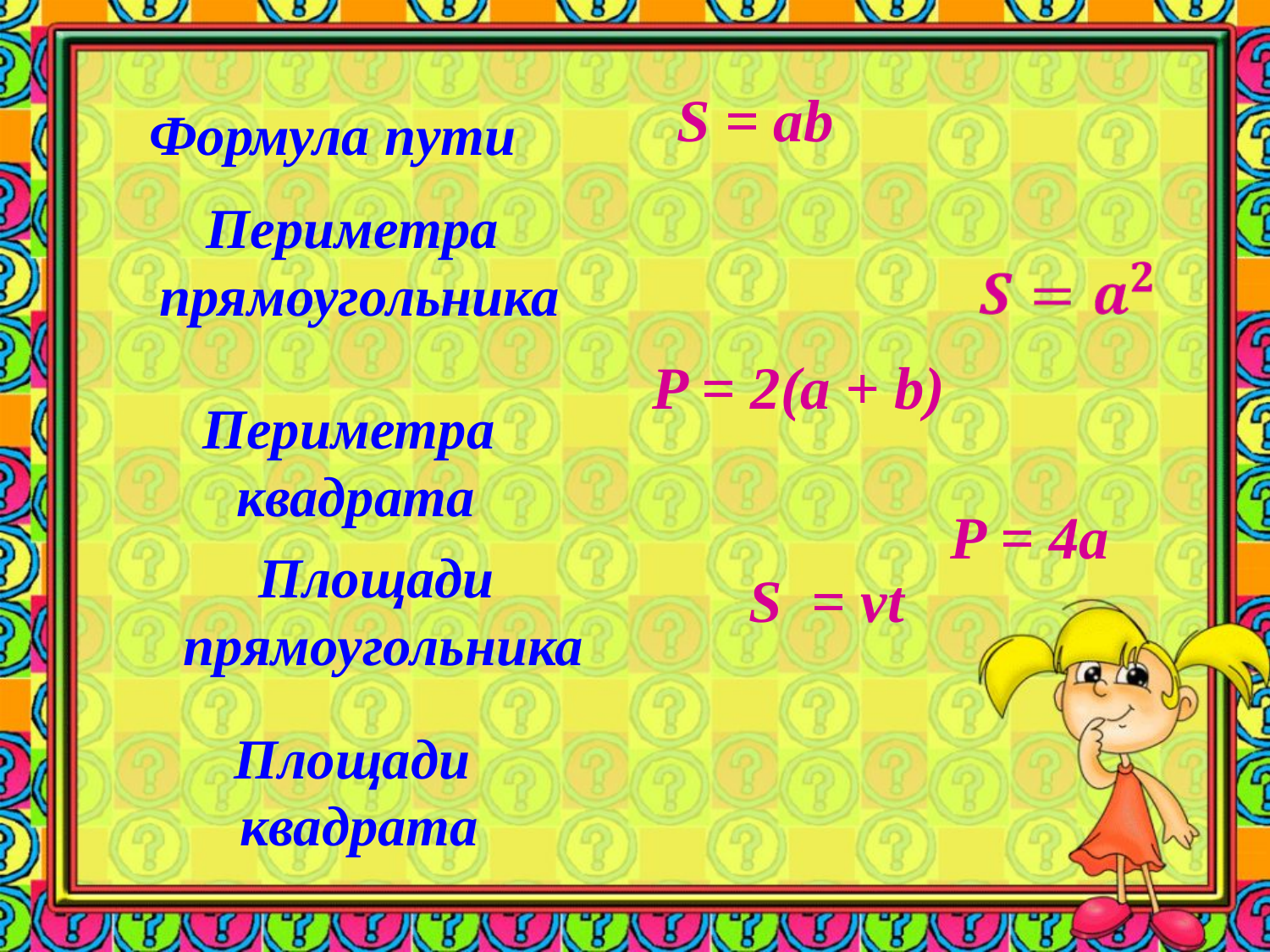

S = ab
Формула пути
Периметра
прямоугольника

P = 2(a + b)
Периметра
квадрата
P = 4a
Площади
 прямоугольника
S  = vt
Площади
квадрата